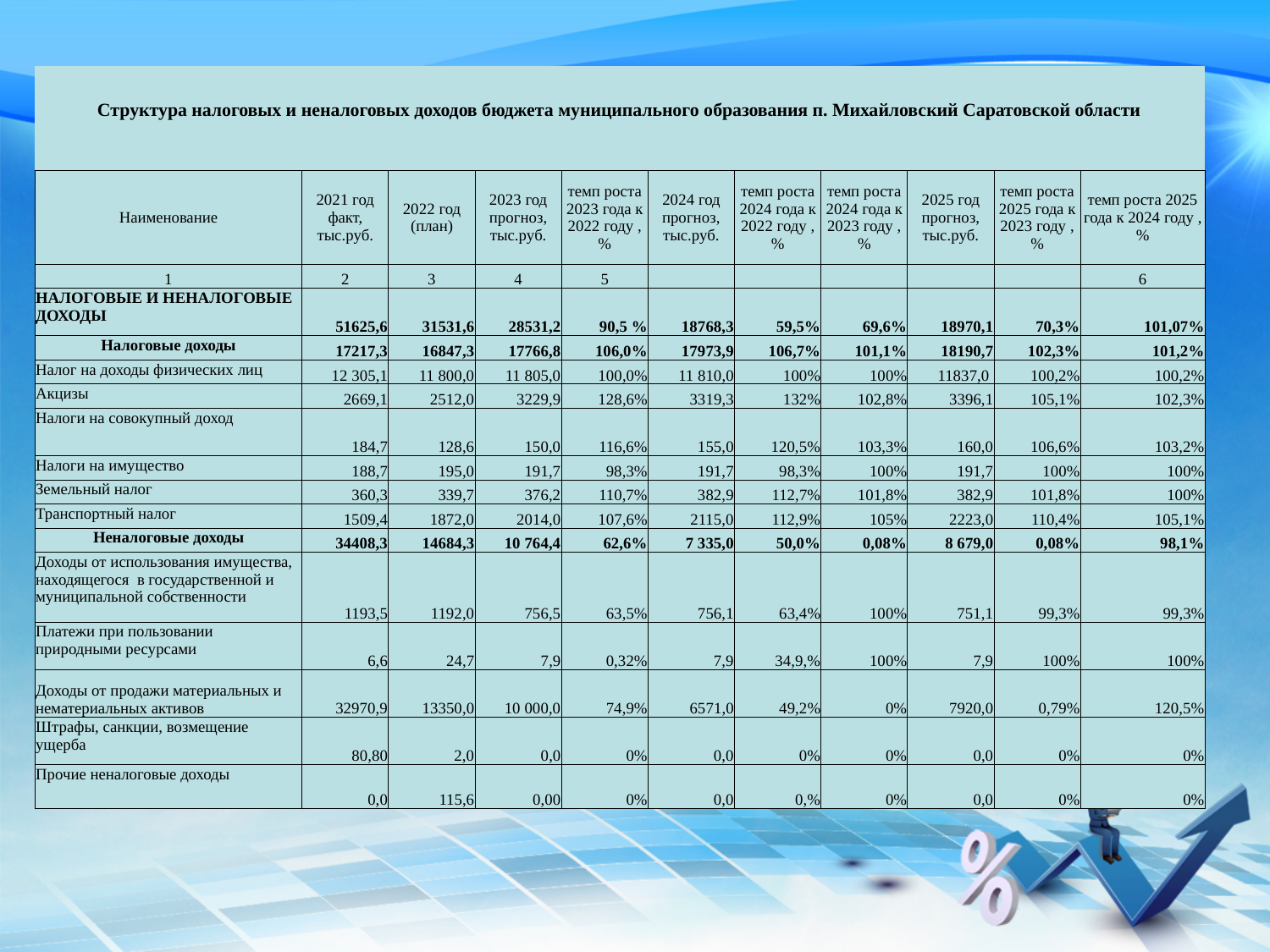

| Структура налоговых и неналоговых доходов бюджета муниципального образования п. Михайловский Саратовской области |  |  |  |  |  |  |  |  |  |  |
| --- | --- | --- | --- | --- | --- | --- | --- | --- | --- | --- |
|  |  |  |  |  |  |  |  |  |  |  |
| Наименование | 2021 год факт, тыс.руб. | 2022 год (план) | 2023 год прогноз, тыс.руб. | темп роста 2023 года к 2022 году ,% | 2024 год прогноз, тыс.руб. | темп роста 2024 года к 2022 году ,% | темп роста 2024 года к 2023 году ,% | 2025 год прогноз, тыс.руб. | темп роста 2025 года к 2023 году ,% | темп роста 2025 года к 2024 году ,% |
| 1 | 2 | 3 | 4 | 5 |  |  |  |  |  | 6 |
| НАЛОГОВЫЕ И НЕНАЛОГОВЫЕ ДОХОДЫ | 51625,6 | 31531,6 | 28531,2 | 90,5 % | 18768,3 | 59,5% | 69,6% | 18970,1 | 70,3% | 101,07% |
| Налоговые доходы | 17217,3 | 16847,3 | 17766,8 | 106,0% | 17973,9 | 106,7% | 101,1% | 18190,7 | 102,3% | 101,2% |
| Налог на доходы физических лиц | 12 305,1 | 11 800,0 | 11 805,0 | 100,0% | 11 810,0 | 100% | 100% | 11837,0 | 100,2% | 100,2% |
| Акцизы | 2669,1 | 2512,0 | 3229,9 | 128,6% | 3319,3 | 132% | 102,8% | 3396,1 | 105,1% | 102,3% |
| Налоги на совокупный доход | 184,7 | 128,6 | 150,0 | 116,6% | 155,0 | 120,5% | 103,3% | 160,0 | 106,6% | 103,2% |
| Налоги на имущество | 188,7 | 195,0 | 191,7 | 98,3% | 191,7 | 98,3% | 100% | 191,7 | 100% | 100% |
| Земельный налог | 360,3 | 339,7 | 376,2 | 110,7% | 382,9 | 112,7% | 101,8% | 382,9 | 101,8% | 100% |
| Транспортный налог | 1509,4 | 1872,0 | 2014,0 | 107,6% | 2115,0 | 112,9% | 105% | 2223,0 | 110,4% | 105,1% |
| Неналоговые доходы | 34408,3 | 14684,3 | 10 764,4 | 62,6% | 7 335,0 | 50,0% | 0,08% | 8 679,0 | 0,08% | 98,1% |
| Доходы от использования имущества, находящегося в государственной и муниципальной собственности | 1193,5 | 1192,0 | 756,5 | 63,5% | 756,1 | 63,4% | 100% | 751,1 | 99,3% | 99,3% |
| Платежи при пользовании природными ресурсами | 6,6 | 24,7 | 7,9 | 0,32% | 7,9 | 34,9,% | 100% | 7,9 | 100% | 100% |
| Доходы от продажи материальных и нематериальных активов | 32970,9 | 13350,0 | 10 000,0 | 74,9% | 6571,0 | 49,2% | 0% | 7920,0 | 0,79% | 120,5% |
| Штрафы, санкции, возмещение ущерба | 80,80 | 2,0 | 0,0 | 0% | 0,0 | 0% | 0% | 0,0 | 0% | 0% |
| Прочие неналоговые доходы | 0,0 | 115,6 | 0,00 | 0% | 0,0 | 0,% | 0% | 0,0 | 0% | 0% |